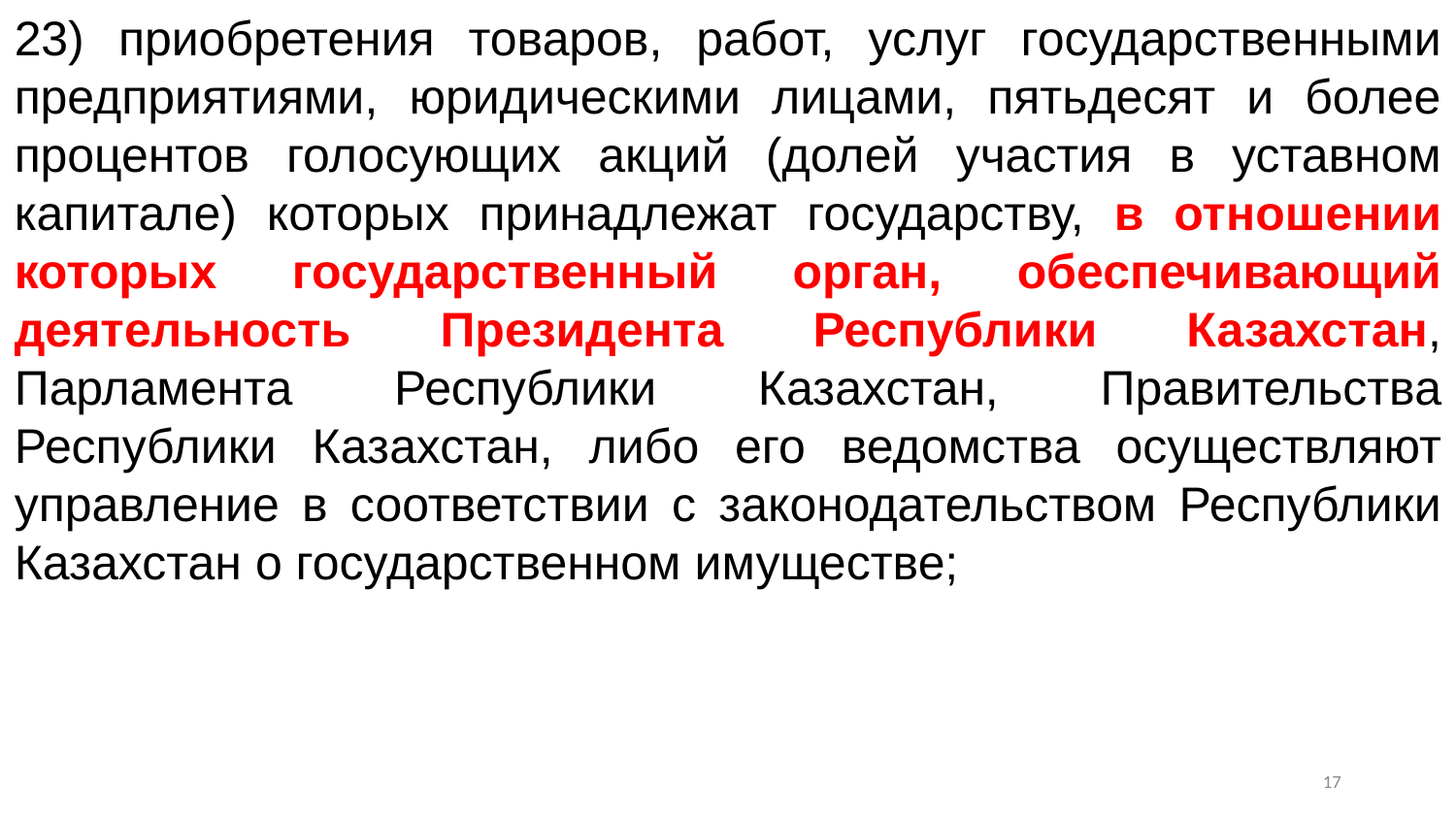

23) приобретения товаров, работ, услуг государственными предприятиями, юридическими лицами, пятьдесят и более процентов голосующих акций (долей участия в уставном капитале) которых принадлежат государству, в отношении которых государственный орган, обеспечивающий деятельность Президента Республики Казахстан, Парламента Республики Казахстан, Правительства Республики Казахстан, либо его ведомства осуществляют управление в соответствии с законодательством Республики Казахстан о государственном имуществе;
17